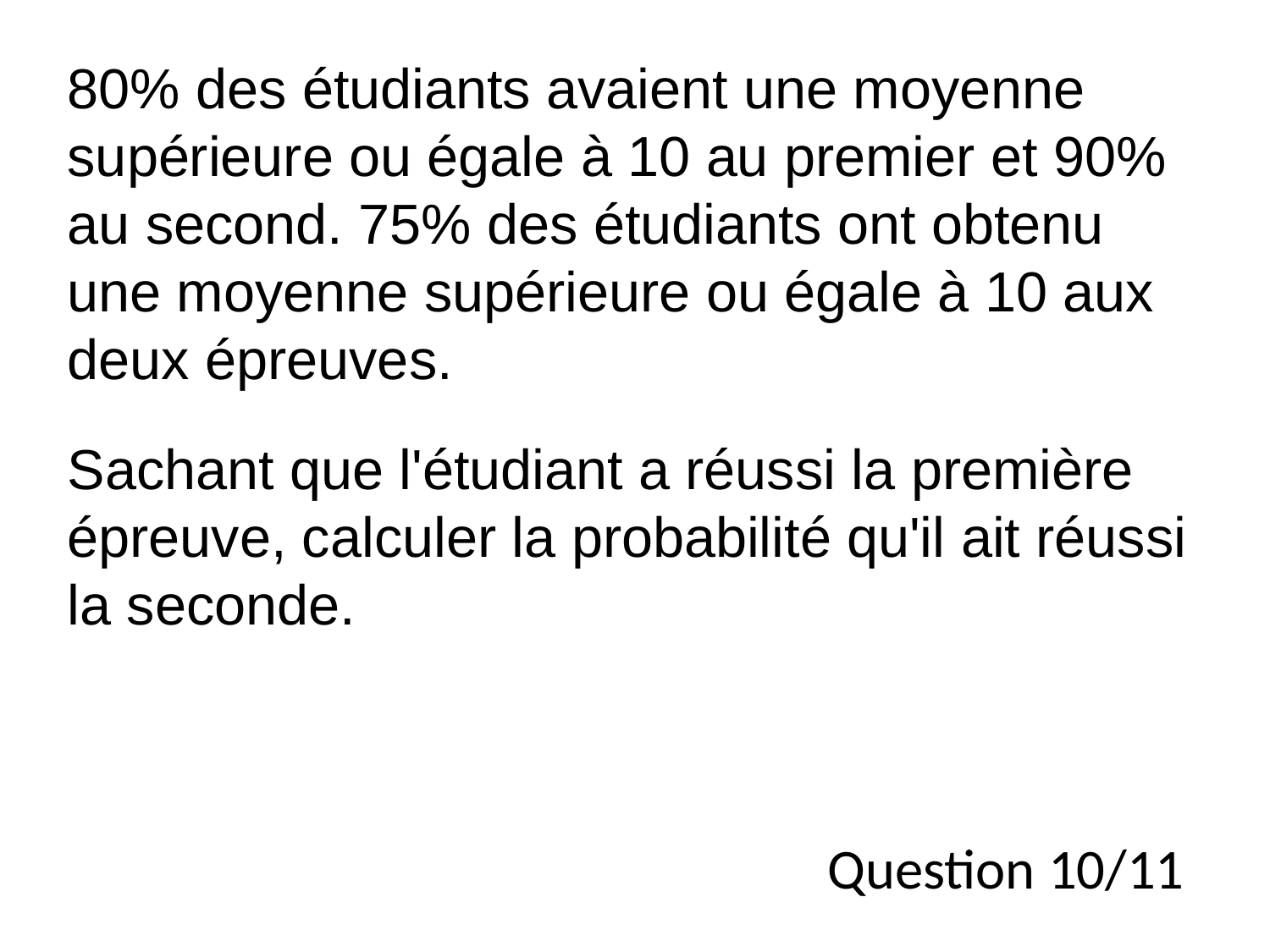

80% des étudiants avaient une moyenne supérieure ou égale à 10 au premier et 90% au second. 75% des étudiants ont obtenu une moyenne supérieure ou égale à 10 aux deux épreuves.

Sachant que l'étudiant a réussi la première épreuve, calculer la probabilité qu'il ait réussi la seconde.

Question 10/11